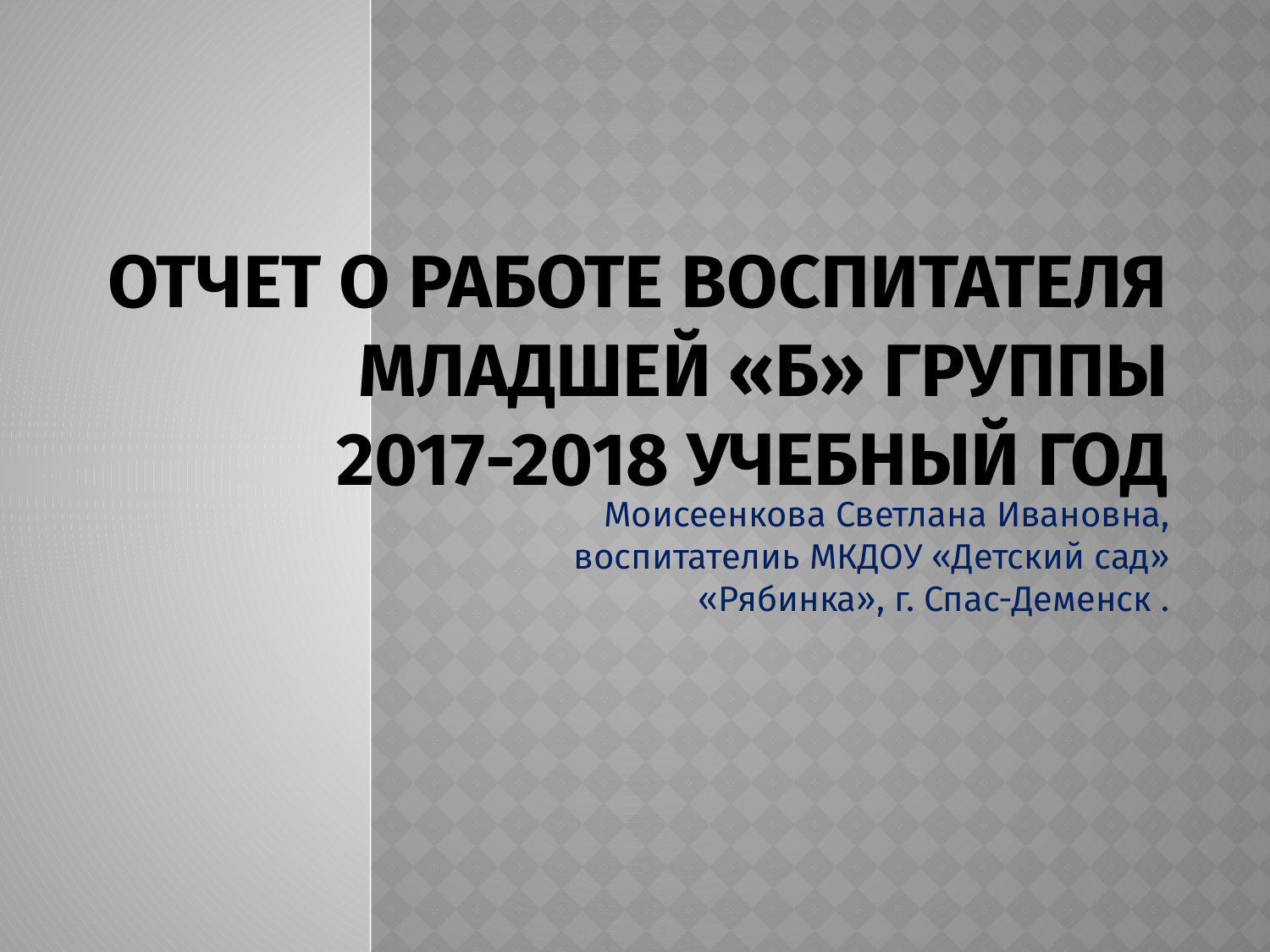

# Отчет о работе воспитателя младшей «Б» группы 2017-2018 учебный год
 Моисеенкова Светлана Ивановна, воспитателиь МКДОУ «Детский сад» «Рябинка», г. Спас-Деменск .